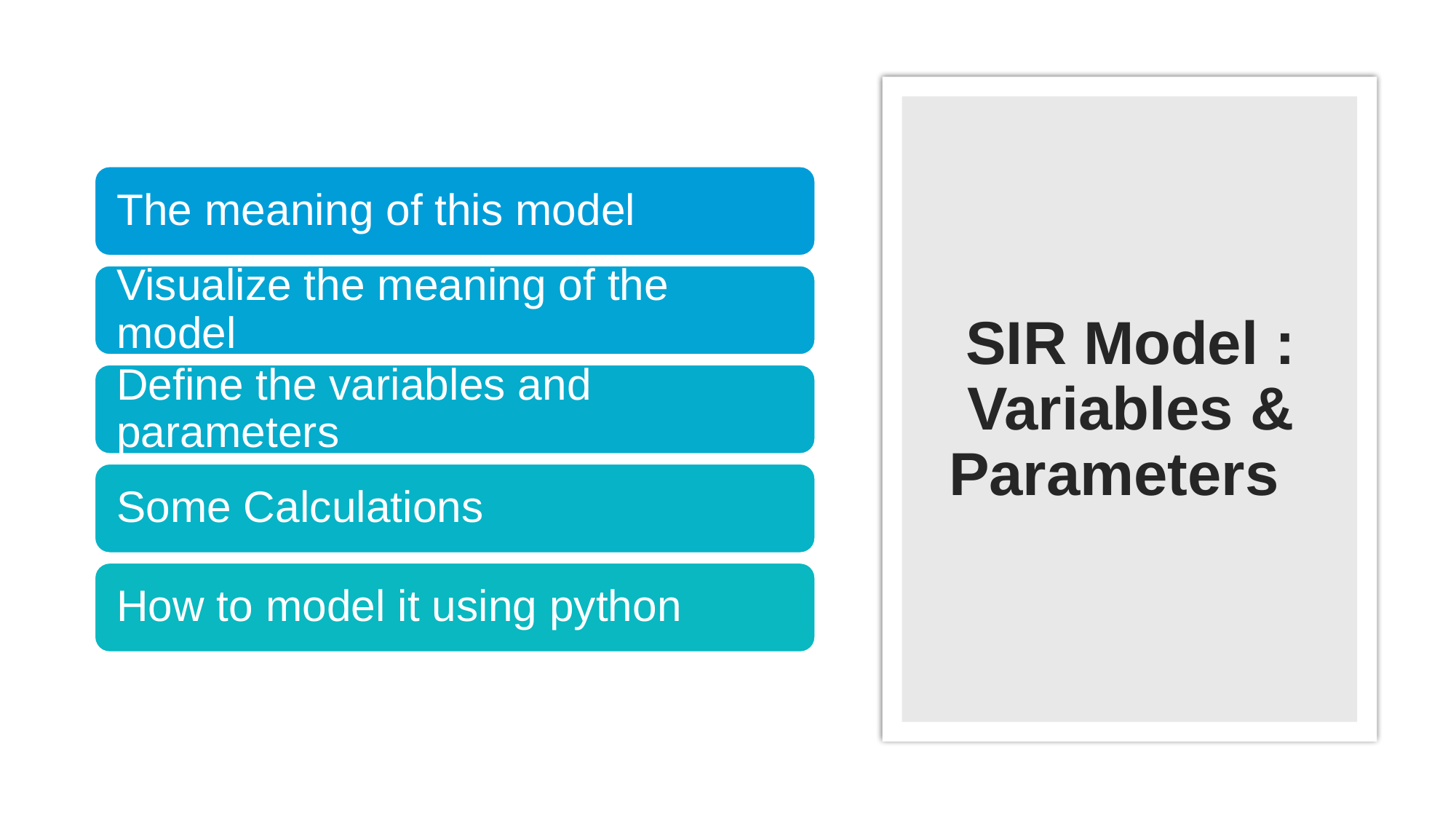

The meaning of this model
Visualize the meaning of the model
Define the variables and parameters
Some Calculations
How to model it using python

# SIR Model : Variables & Parameters